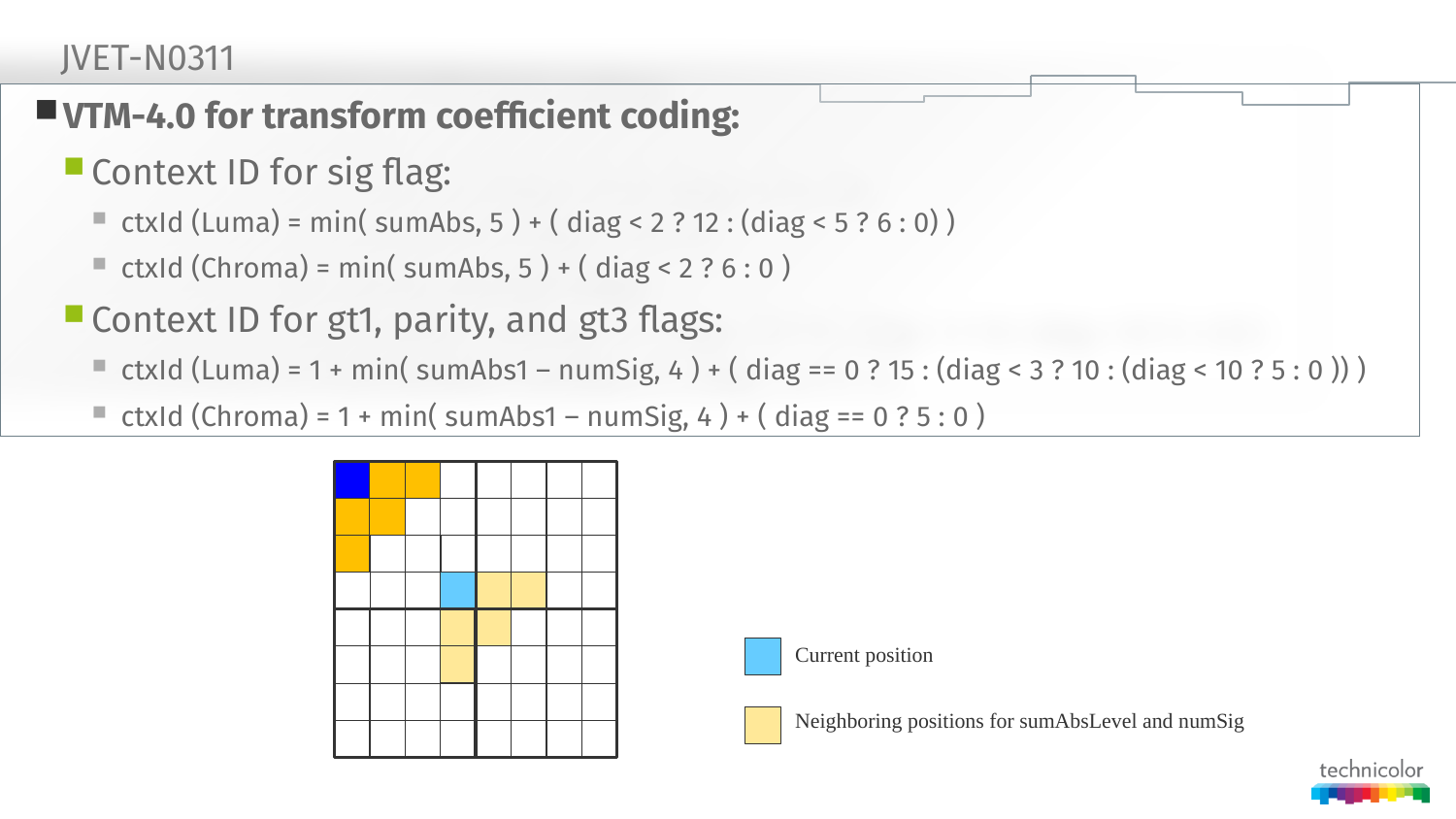

# JVET-N0311
VTM-4.0 for transform coefficient coding:
Context ID for sig flag:
ctxId (Luma) = min( sumAbs, 5 ) + ( diag < 2 ? 12 : (diag < 5 ? 6 : 0) )
ctxId (Chroma) = min( sumAbs, 5 ) + ( diag < 2 ? 6 : 0 )
Context ID for gt1, parity, and gt3 flags:
ctxId (Luma) = 1 + min( sumAbs1 – numSig, 4 ) + ( diag == 0 ? 15 : (diag < 3 ? 10 : (diag < 10 ? 5 : 0 )) )
ctxId (Chroma) = 1 + min( sumAbs1 – numSig, 4 ) + ( diag == 0 ? 5 : 0 )

Current position

Neighboring positions for sumAbsLevel and numSig